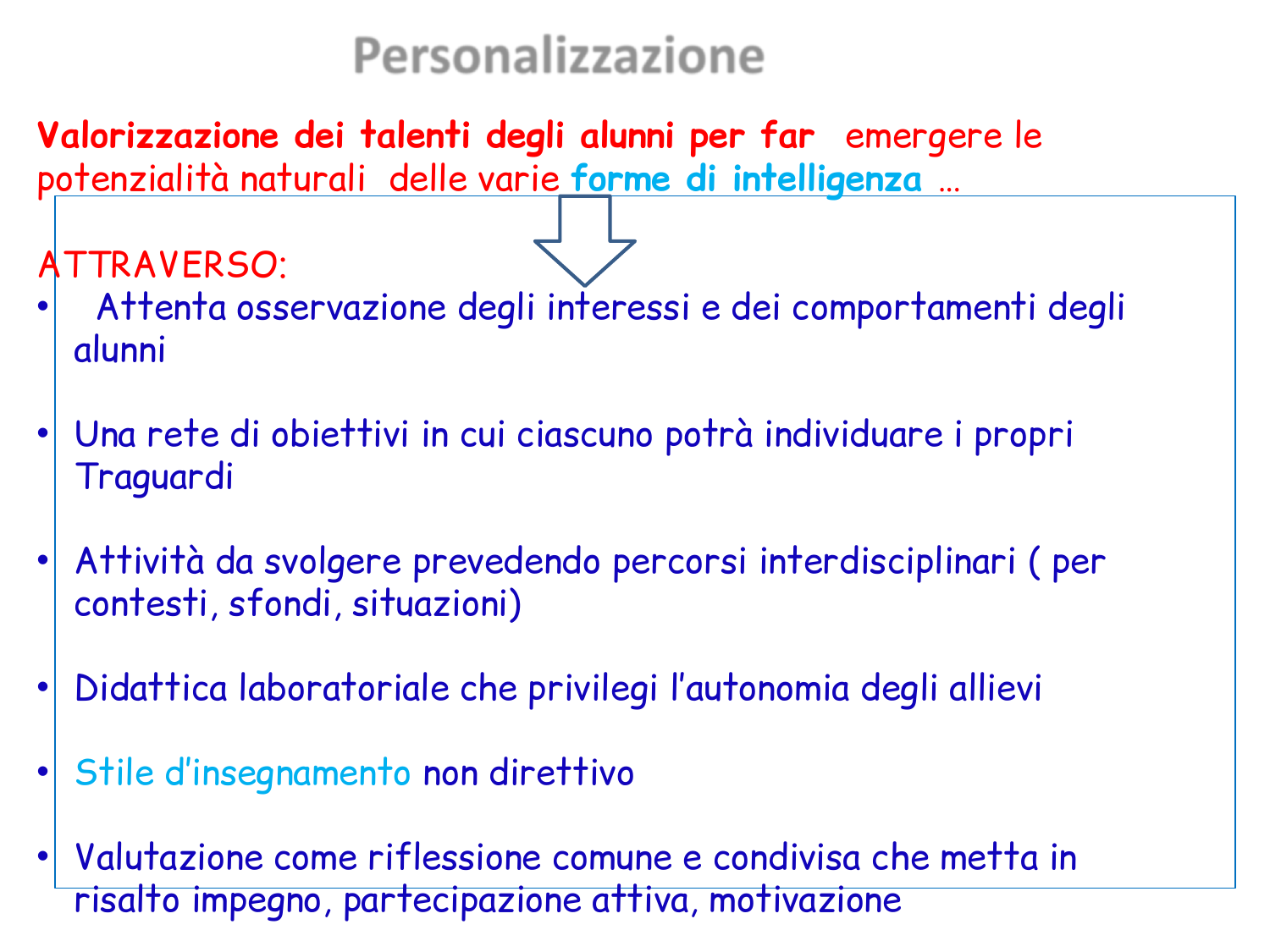

#
Valorizzazione dei talenti degli alunni per far  emergere le potenzialità naturali	delle varie forme di intelligenza …

ATTRAVERSO:
  Attenta osservazione degli interessi e dei comportamenti degli alunni

Una rete di obiettivi in cui ciascuno potrà individuare i propri
Traguardi

Attività da svolgere prevedendo percorsi interdisciplinari ( per contesti, sfondi, situazioni)

Didattica laboratoriale che privilegi l’autonomia degli allievi

Stile d’insegnamento non direttivo

Valutazione come riflessione comune e condivisa che metta in risalto impegno, partecipazione attiva, motivazione